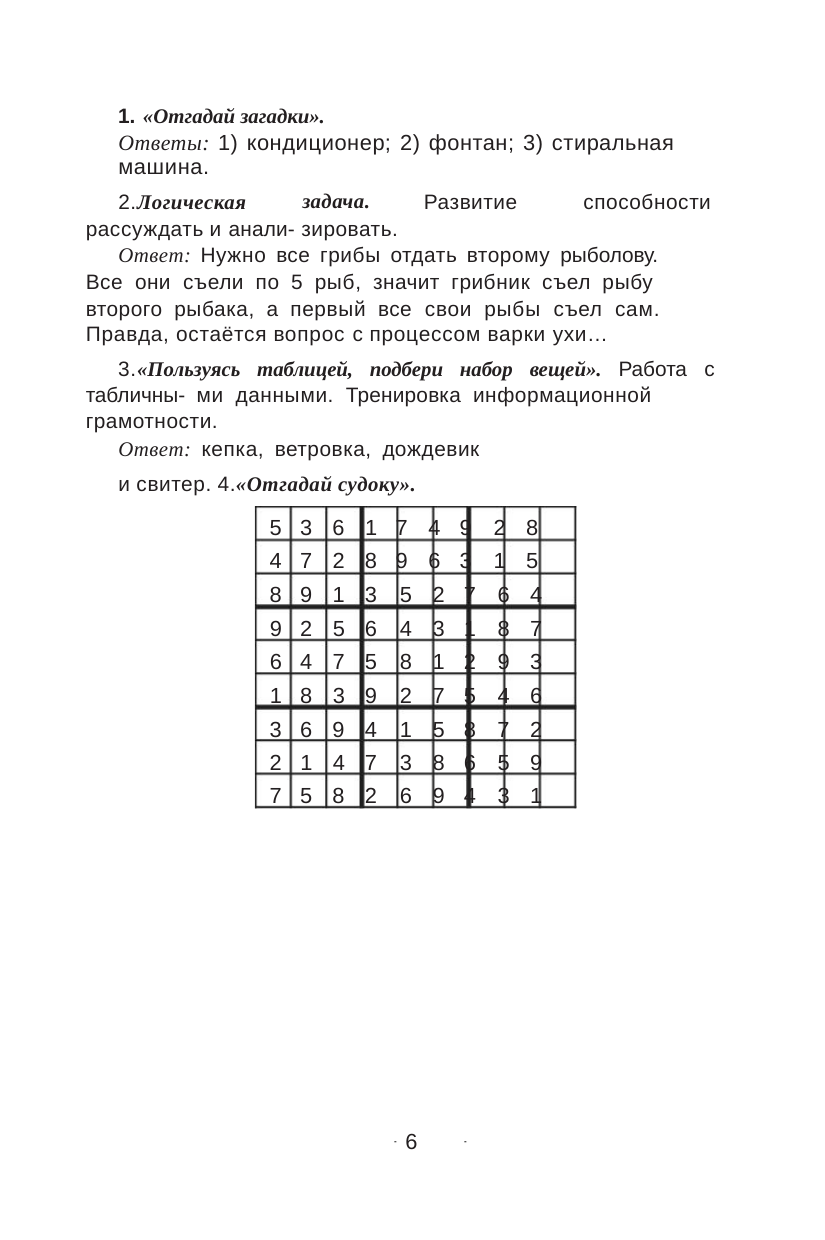

1. «Отгадай загадки».
Ответы: 1) кондиционер; 2) фонтан; 3) стиральная
машина.
Развитие
способности
2.Логическая
задача.
рассуждать и анали- зировать.
Ответ: Нужно все грибы отдать второму рыболову.
Все они съели по 5 рыб, значит грибник съел рыбу
второго рыбака, а первый все свои рыбы съел сам.
Правда, остаётся вопрос с процессом варки ухи…
3.«Пользуясь таблицей, подбери набор вещей». Работа с
табличны- ми данными. Тренировка информационной
грамотности.
Ответ: кепка, ветровка, дождевик
и свитер. 4.«Отгадай судоку».

5 3 6 1 7 4 9 2 8
4 7 2 8 9 6 3 1 5
8 9 1 3 5 2 7 6 4
9 2 5 6 4 3 1 8 7
6 4 7 5 8 1 2 9 3
1 8 3 9 2 7 5 4 6
3 6 9 4 1 5 8 7 2
2 1 4 7 3 8 6 5 9
7 5 8 2 6 9 4 3 1
6
6